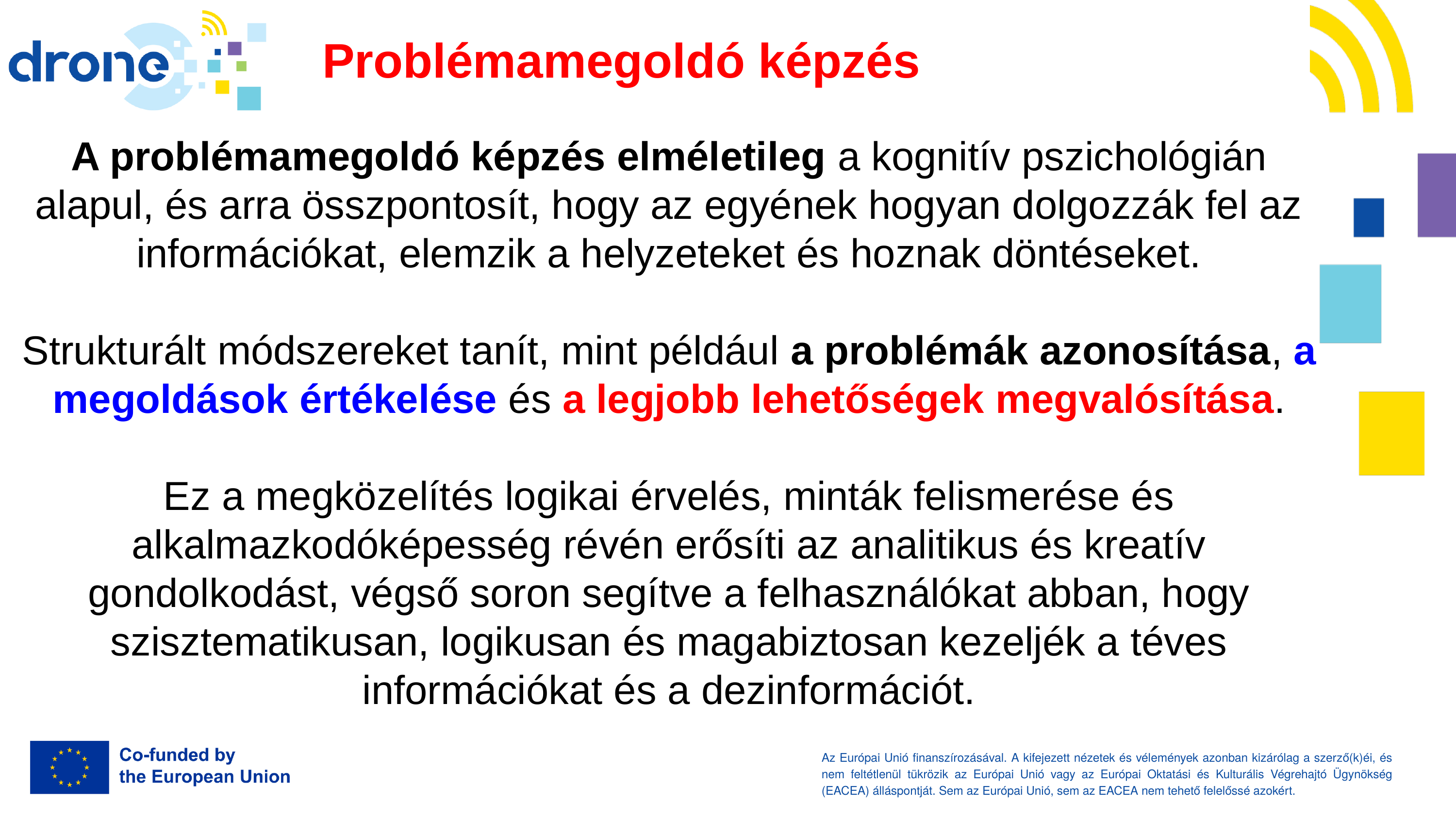

Problémamegoldó képzés
A problémamegoldó képzés elméletileg a kognitív pszichológián alapul, és arra összpontosít, hogy az egyének hogyan dolgozzák fel az információkat, elemzik a helyzeteket és hoznak döntéseket.

Strukturált módszereket tanít, mint például a problémák azonosítása, a megoldások értékelése és a legjobb lehetőségek megvalósítása.

Ez a megközelítés logikai érvelés, minták felismerése és alkalmazkodóképesség révén erősíti az analitikus és kreatív gondolkodást, végső soron segítve a felhasználókat abban, hogy szisztematikusan, logikusan és magabiztosan kezeljék a téves információkat és a dezinformációt.

.
02.
01.
03.
04.

Az Európai Unió finanszírozásával. A kifejezett nézetek és vélemények azonban kizárólag a szerző(k)éi, és nem feltétlenül tükrözik az Európai Unió vagy az Európai Oktatási és Kulturális Végrehajtó Ügynökség (EACEA) álláspontját. Sem az Európai Unió, sem az EACEA nem tehető felelőssé azokért.